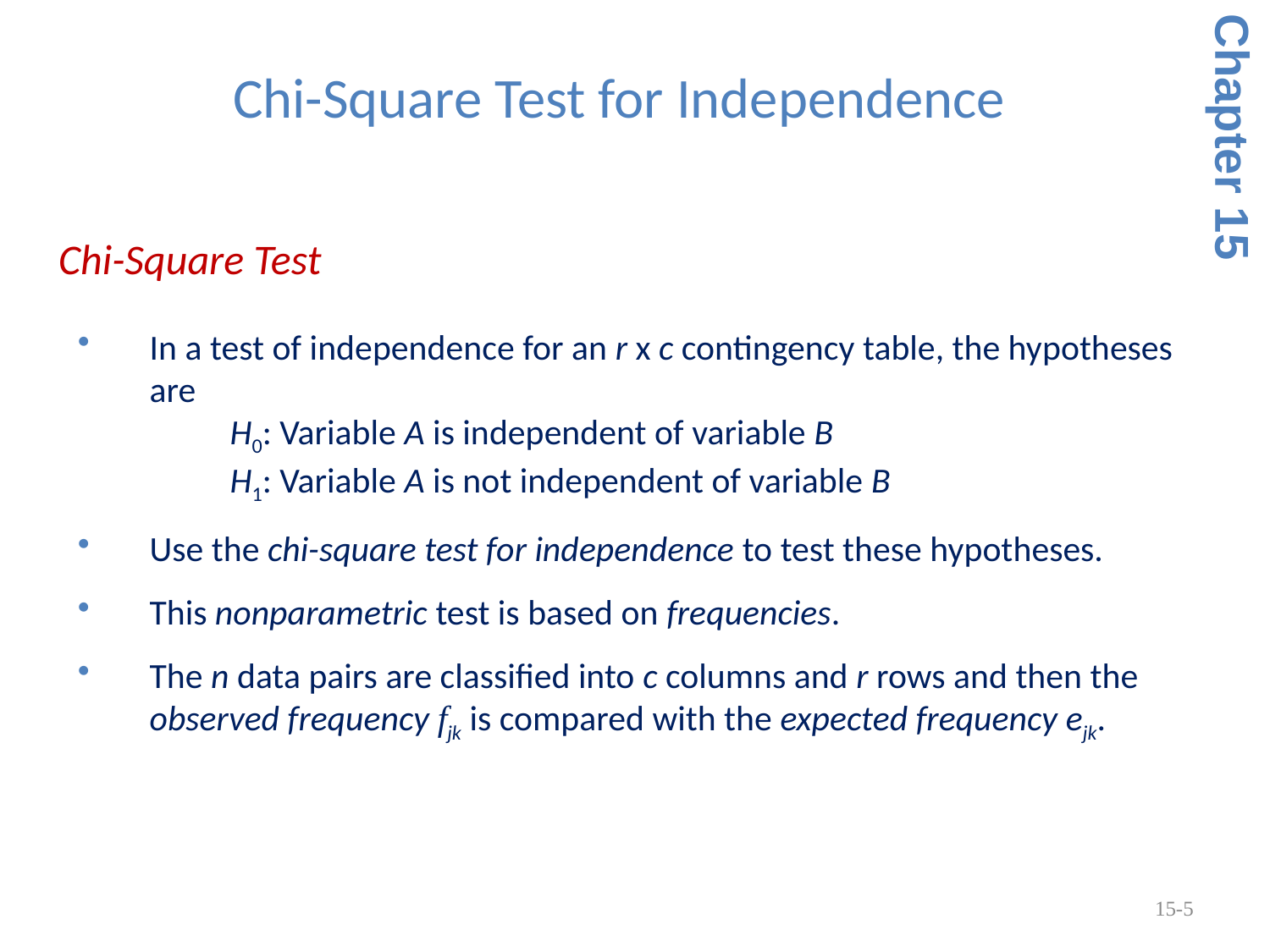

# Chi-Square Test for Independence
Chapter 15
 Chi-Square Test
In a test of independence for an r x c contingency table, the hypotheses are
          H0: Variable A is independent of variable B
          H1: Variable A is not independent of variable B
Use the chi-square test for independence to test these hypotheses.
This nonparametric test is based on frequencies.
The n data pairs are classified into c columns and r rows and then the observed frequency fjk is compared with the expected frequency ejk.
15-5